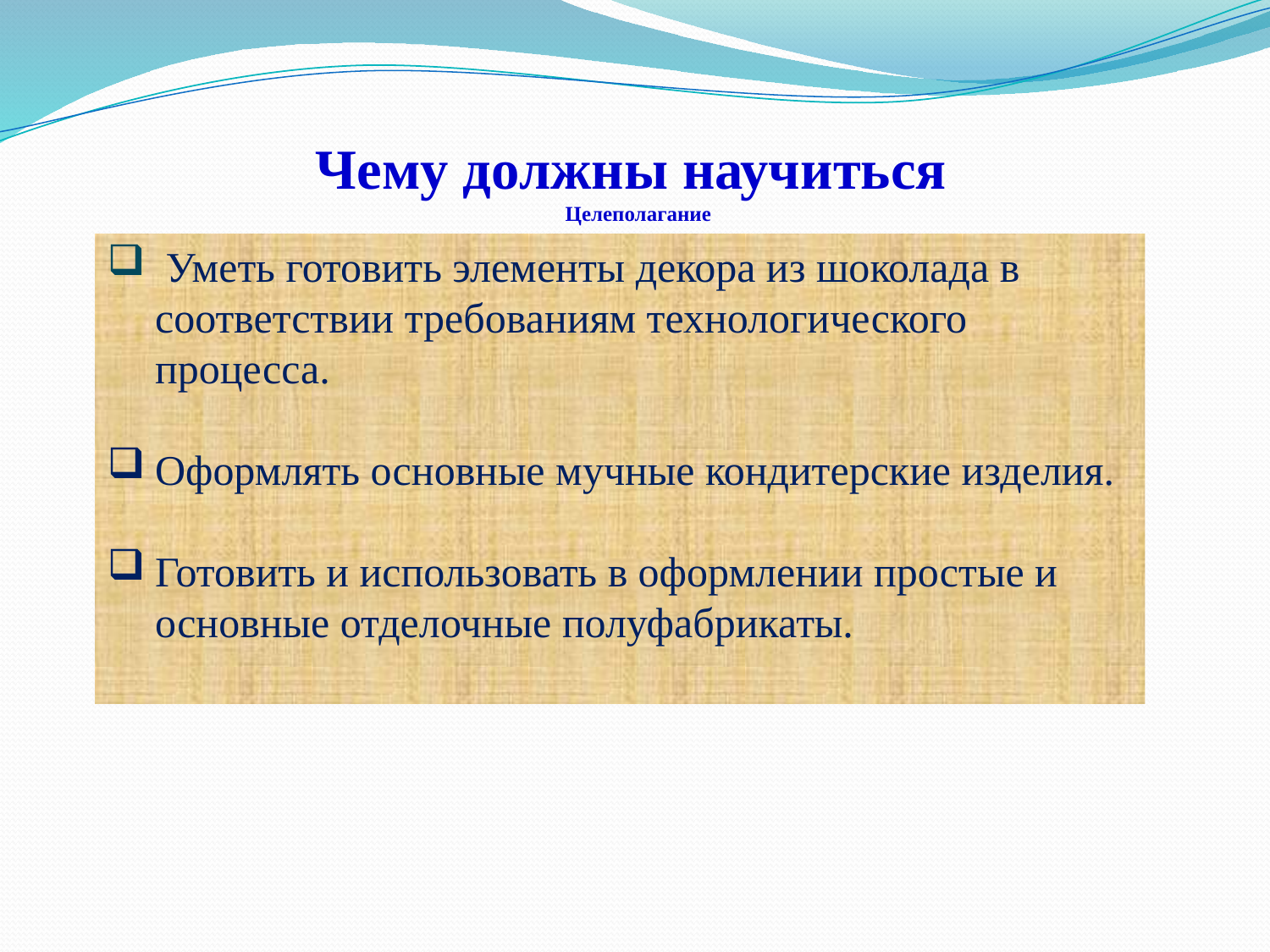

Чему должны научиться
Целеполагание
 Уметь готовить элементы декора из шоколада в соответствии требованиям технологического процесса.

Оформлять основные мучные кондитерские изделия.

Готовить и использовать в оформлении простые и основные отделочные полуфабрикаты.